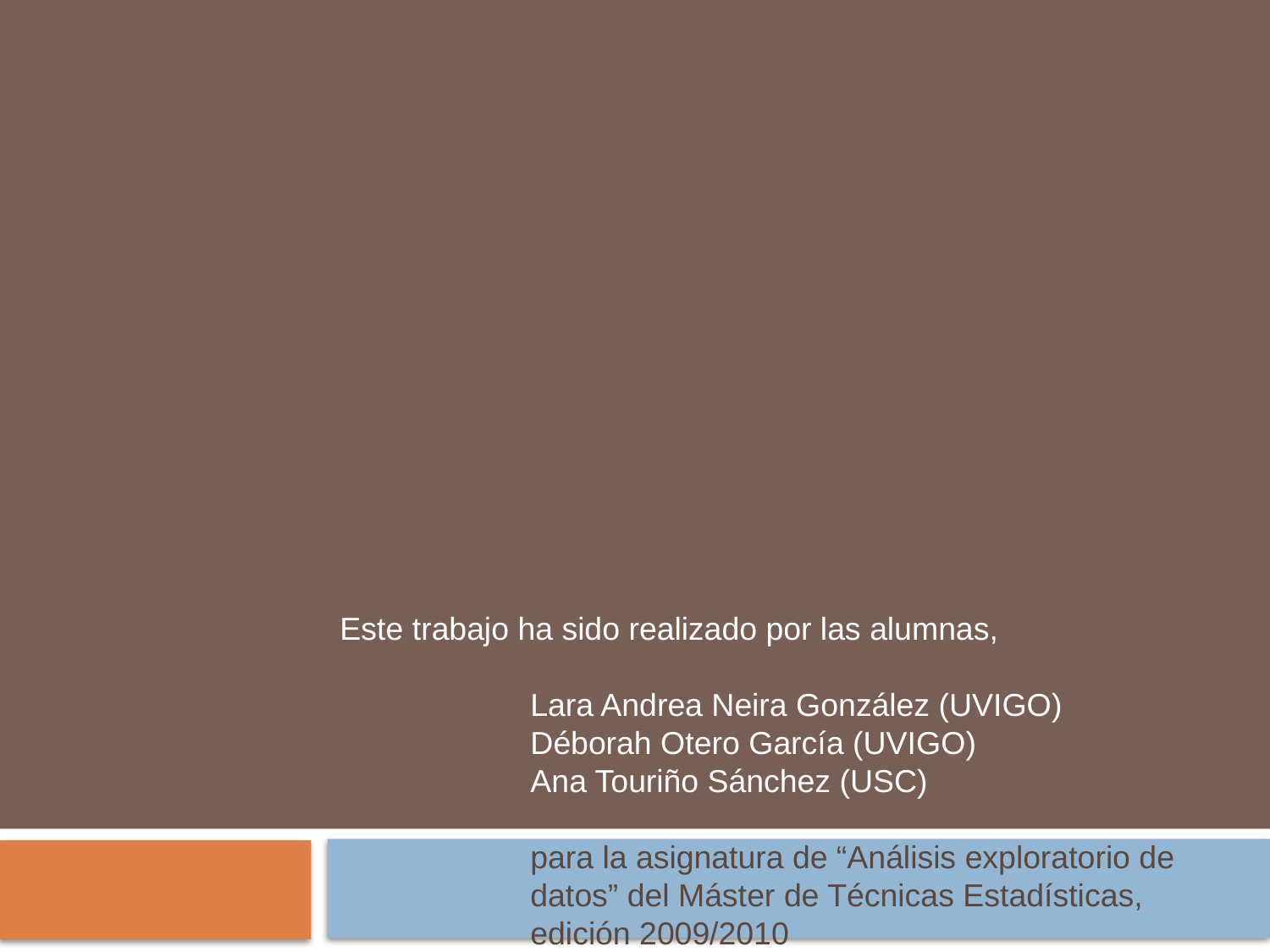

Este trabajo ha sido realizado por las alumnas,

Lara Andrea Neira González (UVIGO)
Déborah Otero García (UVIGO)
Ana Touriño Sánchez (USC)

para la asignatura de “Análisis exploratorio de datos” del Máster de Técnicas Estadísticas, edición 2009/2010